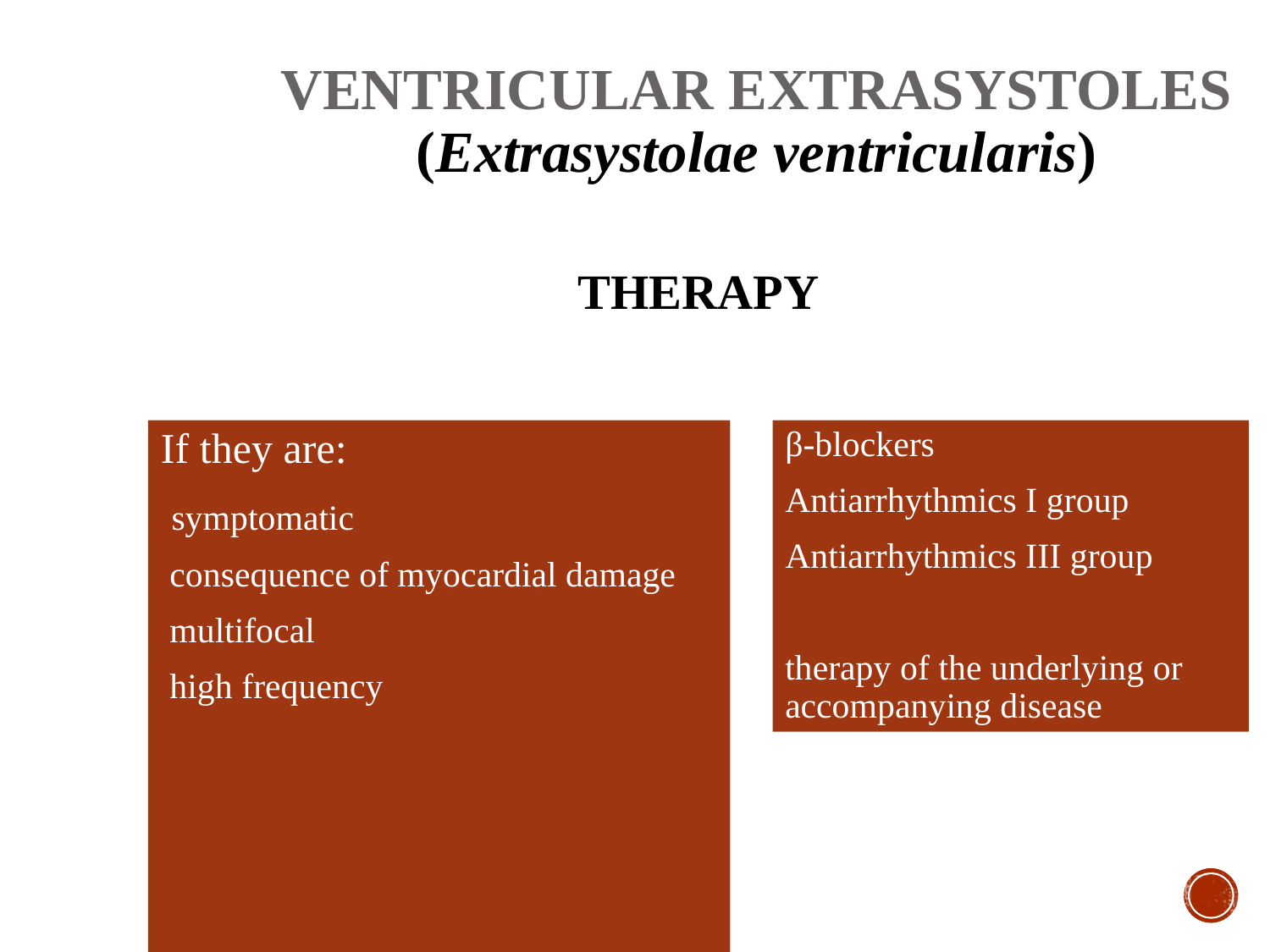

VENTRICULAR EXTRASYSTOLES
(Extrasystolae ventriculаris)
THERAPY
If they are:
 symptomatic
 consequence of myocardial damage
 multifocal
 high frequency
β-blockers
Antiarrhythmics I group
Antiarrhythmics III group

therapy of the underlying or accompanying disease